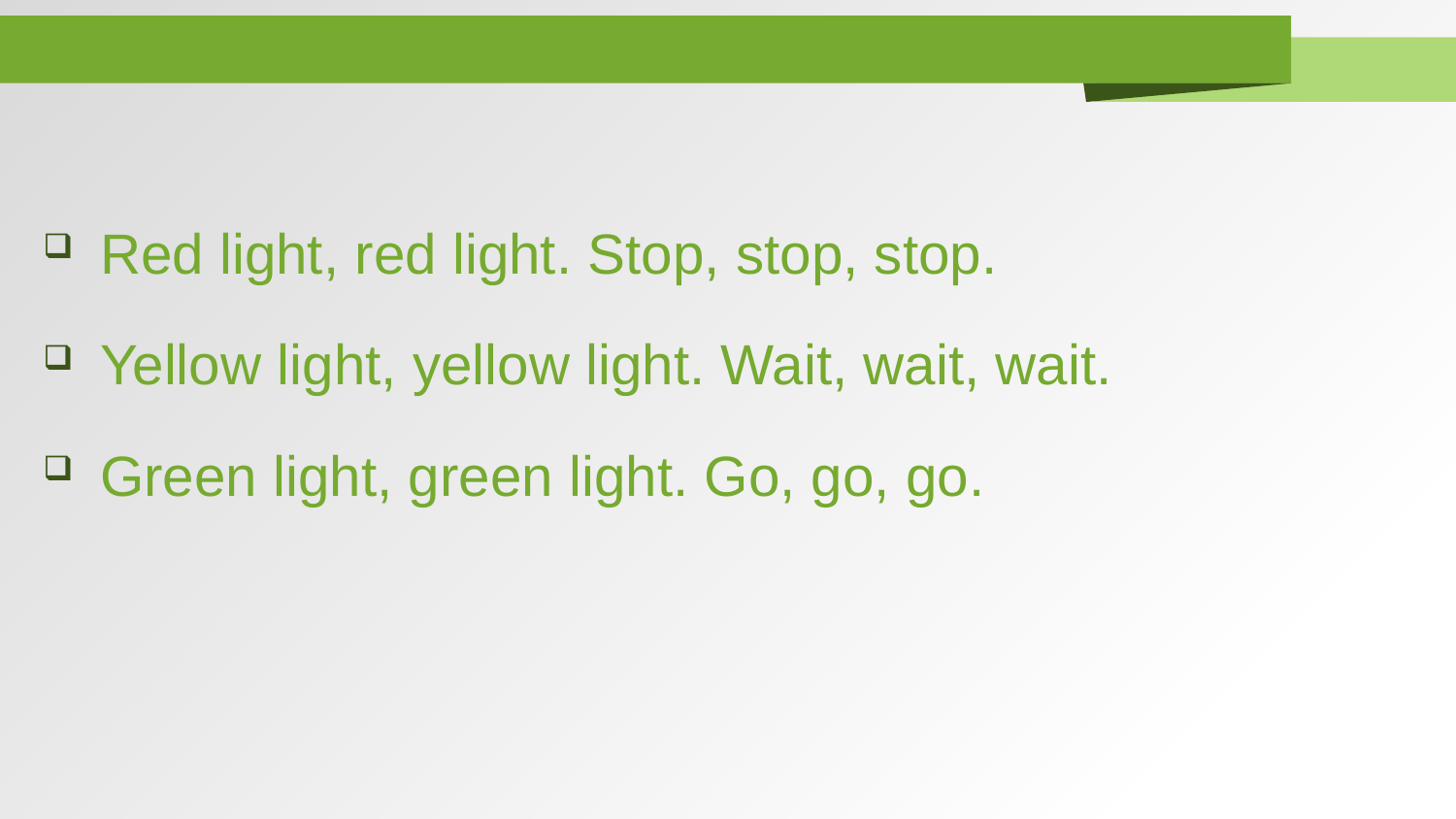

Red light, red light. Stop, stop, stop.
Yellow light, yellow light. Wait, wait, wait.
Green light, green light. Go, go, go.